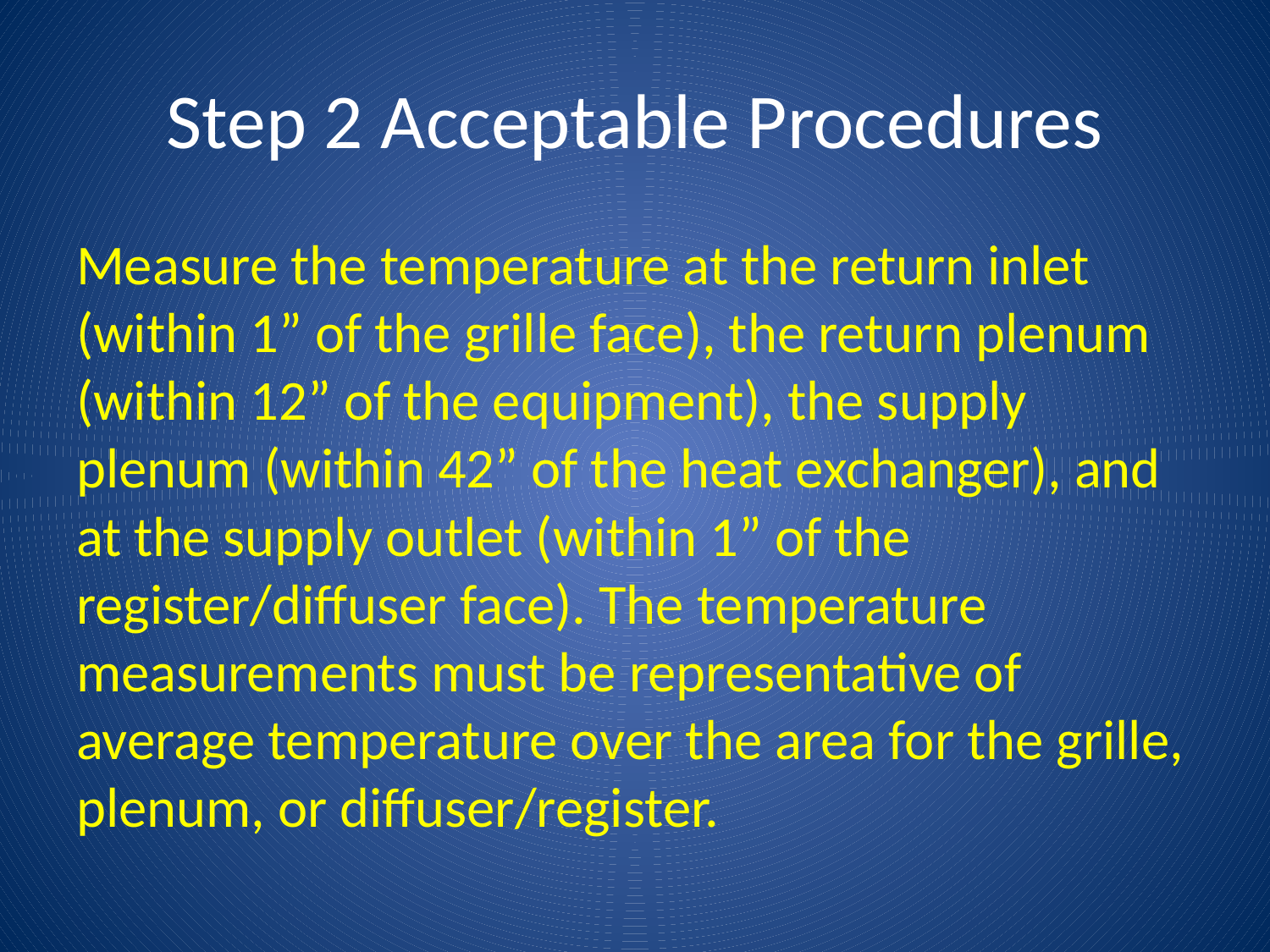

# Step 2 Acceptable Procedures
Measure the temperature at the return inlet (within 1” of the grille face), the return plenum (within 12” of the equipment), the supply plenum (within 42” of the heat exchanger), and at the supply outlet (within 1” of the register/diffuser face). The temperature measurements must be representative of average temperature over the area for the grille, plenum, or diffuser/register.